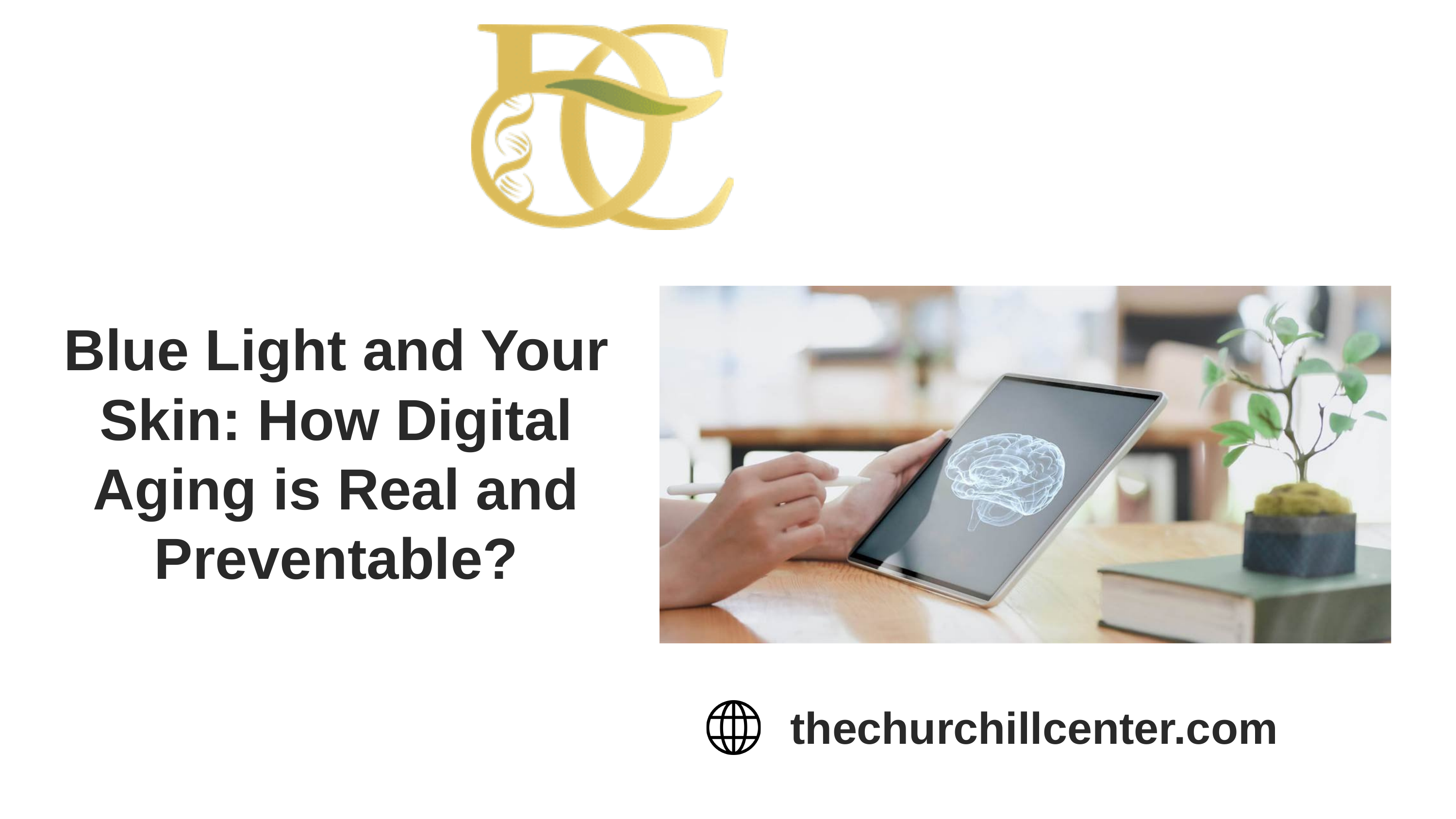

Blue Light and Your Skin: How Digital Aging is Real and Preventable?

thechurchillcenter.com